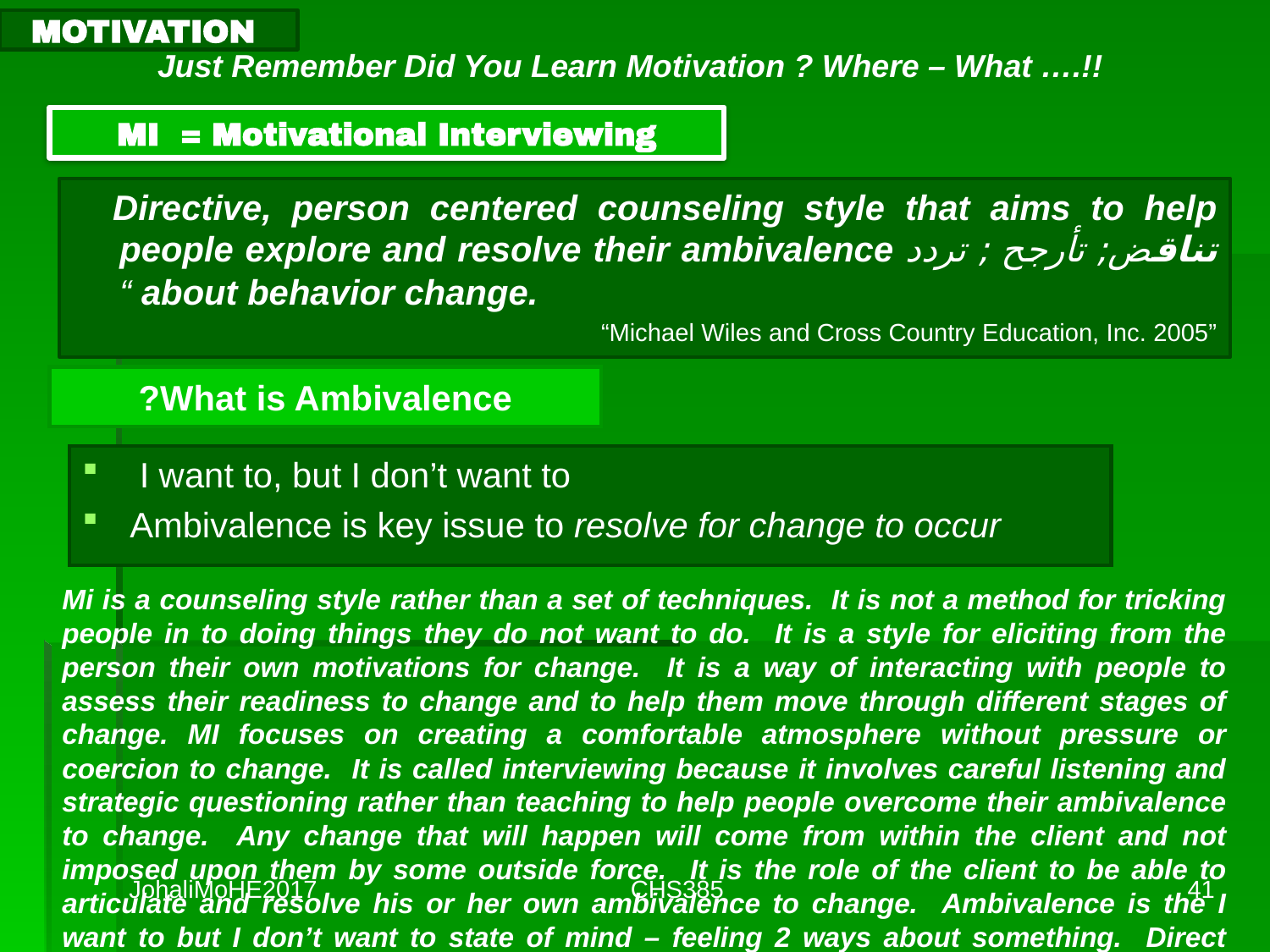

MOTIVATION
Just Remember Did You Learn Motivation ? Where – What ….!!
MI  = Motivational Interviewing
  Directive, person centered counseling style that aims to help people explore and resolve their ambivalence تناقض; تأرجح ; تردد “ about behavior change.
“Michael Wiles and Cross Country Education, Inc. 2005”
# What is Ambivalence?
 I want to, but I don’t want to
Ambivalence is key issue to resolve for change to occur

Mi is a counseling style rather than a set of techniques.  It is not a method for tricking people in to doing things they do not want to do.  It is a style for eliciting from the person their own motivations for change.  It is a way of interacting with people to assess their readiness to change and to help them move through different stages of change. MI focuses on creating a comfortable atmosphere without pressure or coercion to change.  It is called interviewing because it involves careful listening and strategic questioning rather than teaching to help people overcome their ambivalence to change.  Any change that will happen will come from within the client and not imposed upon them by some outside force.  It is the role of the client to be able to articulate and resolve his or her own ambivalence to change.  Ambivalence is the I want to but I don’t want to state of mind – feeling 2 ways about something.  Direct persuasion is rarely effective at resolving ambivalence.
JohaliMoHE2017
CHS385
41